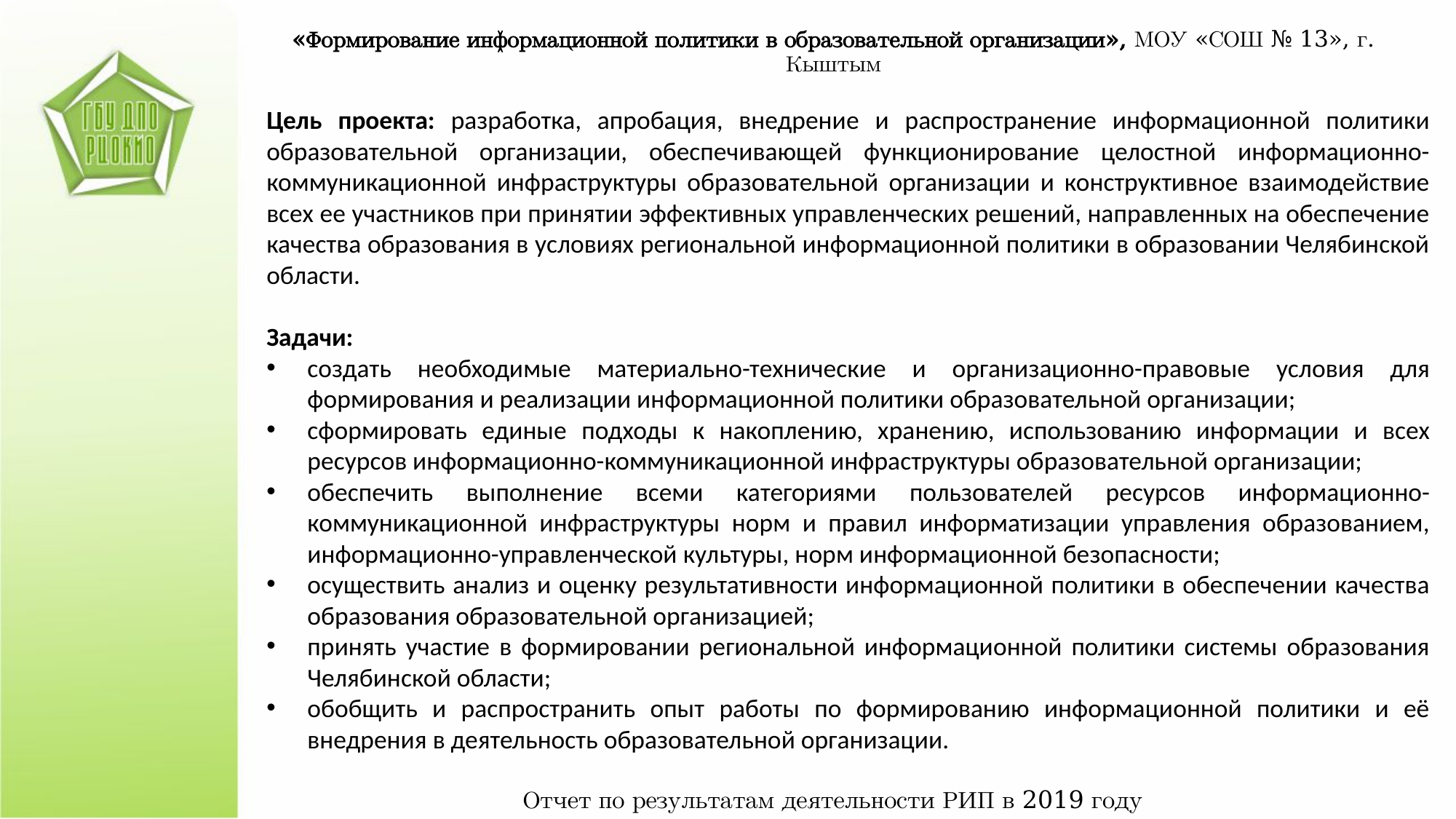

«Формирование информационной политики в образовательной организации», МОУ «СОШ № 13», г. Кыштым
Цель проекта: разработка, апробация, внедрение и распространение информационной политики образовательной организации, обеспечивающей функционирование целостной информационно-коммуникационной инфраструктуры образовательной организации и конструктивное взаимодействие всех ее участников при принятии эффективных управленческих решений, направленных на обеспечение качества образования в условиях региональной информационной политики в образовании Челябинской области.

Задачи:
создать необходимые материально-технические и организационно-правовые условия для формирования и реализации информационной политики образовательной организации;
сформировать единые подходы к накоплению, хранению, использованию информации и всех ресурсов информационно-коммуникационной инфраструктуры образовательной организации;
обеспечить выполнение всеми категориями пользователей ресурсов информационно-коммуникационной инфраструктуры норм и правил информатизации управления образованием, информационно-управленческой культуры, норм информационной безопасности;
осуществить анализ и оценку результативности информационной политики в обеспечении качества образования образовательной организацией;
принять участие в формировании региональной информационной политики системы образования Челябинской области;
обобщить и распространить опыт работы по формированию информационной политики и её внедрения в деятельность образовательной организации.
Отчет по результатам деятельности РИП в 2019 году